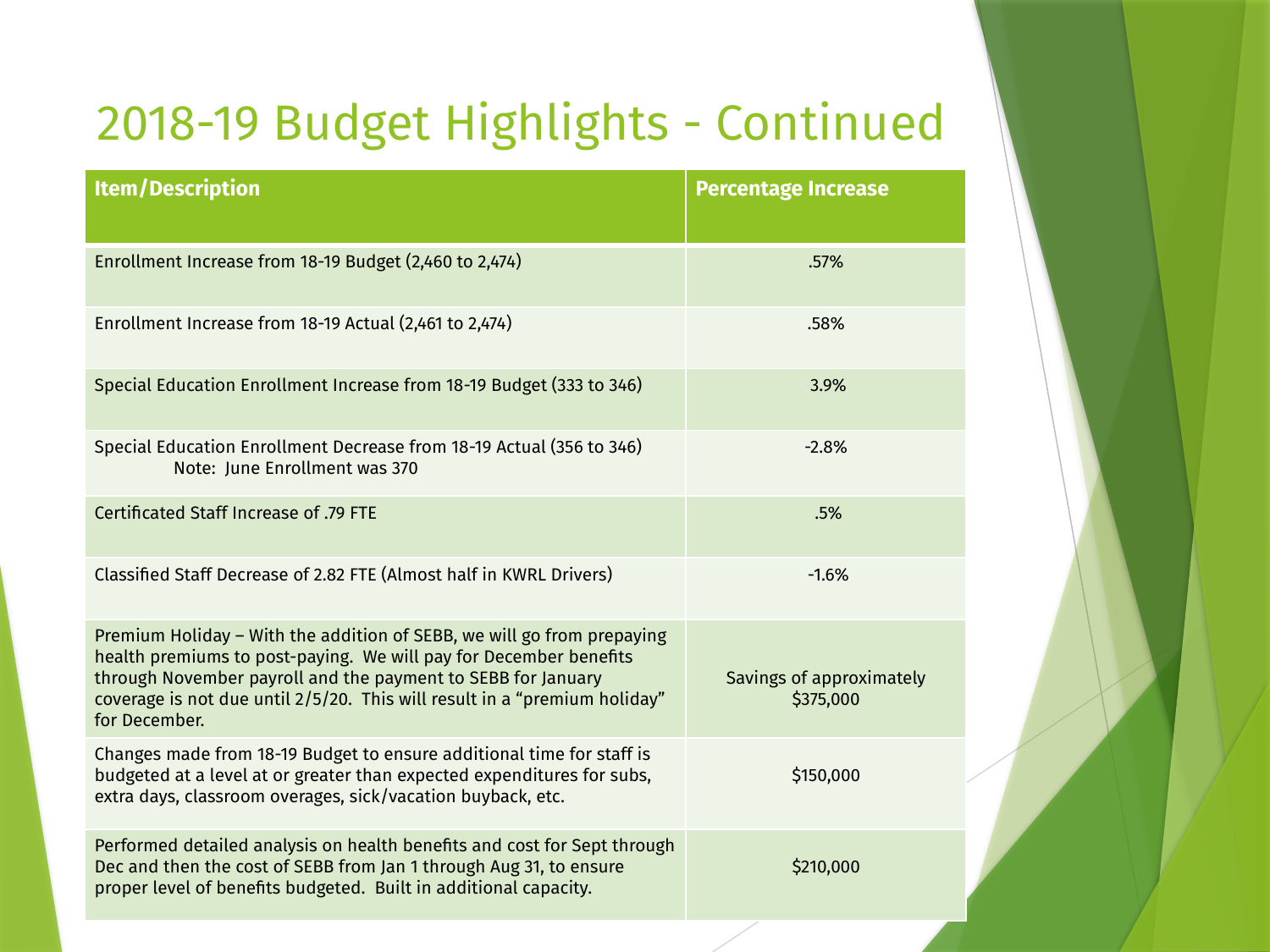

# 2018-19 Budget Highlights - Continued
| Item/Description | Percentage Increase |
| --- | --- |
| Enrollment Increase from 18-19 Budget (2,460 to 2,474) | .57% |
| Enrollment Increase from 18-19 Actual (2,461 to 2,474) | .58% |
| Special Education Enrollment Increase from 18-19 Budget (333 to 346) | 3.9% |
| Special Education Enrollment Decrease from 18-19 Actual (356 to 346) Note: June Enrollment was 370 | -2.8% |
| Certificated Staff Increase of .79 FTE | .5% |
| Classified Staff Decrease of 2.82 FTE (Almost half in KWRL Drivers) | -1.6% |
| Premium Holiday – With the addition of SEBB, we will go from prepaying health premiums to post-paying. We will pay for December benefits through November payroll and the payment to SEBB for January coverage is not due until 2/5/20. This will result in a “premium holiday” for December. | Savings of approximately $375,000 |
| Changes made from 18-19 Budget to ensure additional time for staff is budgeted at a level at or greater than expected expenditures for subs, extra days, classroom overages, sick/vacation buyback, etc. | $150,000 |
| Performed detailed analysis on health benefits and cost for Sept through Dec and then the cost of SEBB from Jan 1 through Aug 31, to ensure proper level of benefits budgeted. Built in additional capacity. | $210,000 |